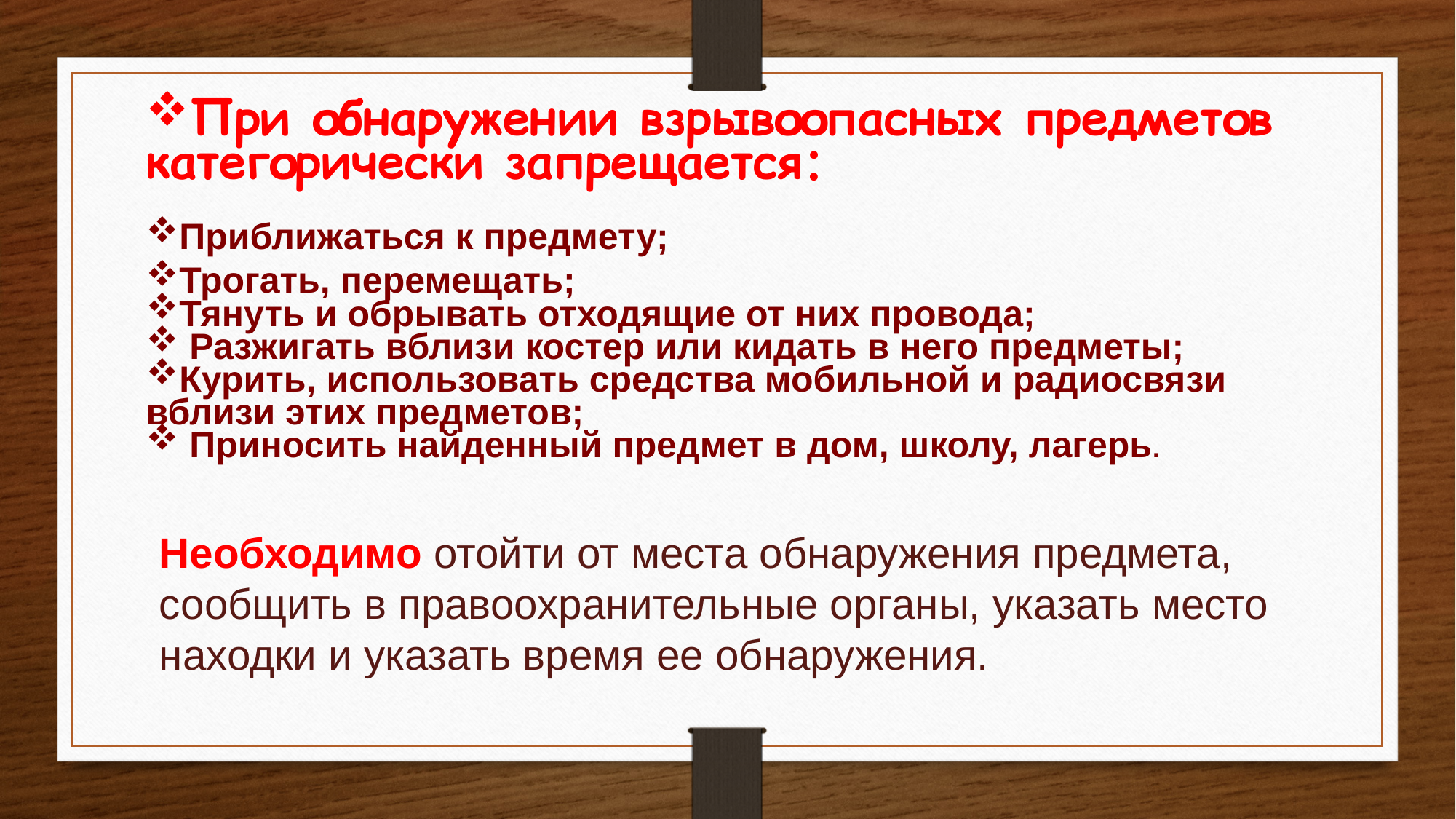

При обнаружении взрывоопасных предметов категорически запрещается:
Приближаться к предмету;
Трогать, перемещать;
Тянуть и обрывать отходящие от них провода;
 Разжигать вблизи костер или кидать в него предметы;
Курить, использовать средства мобильной и радиосвязи вблизи этих предметов;
 Приносить найденный предмет в дом, школу, лагерь.
Необходимо отойти от места обнаружения предмета, сообщить в правоохранительные органы, указать место находки и указать время ее обнаружения.